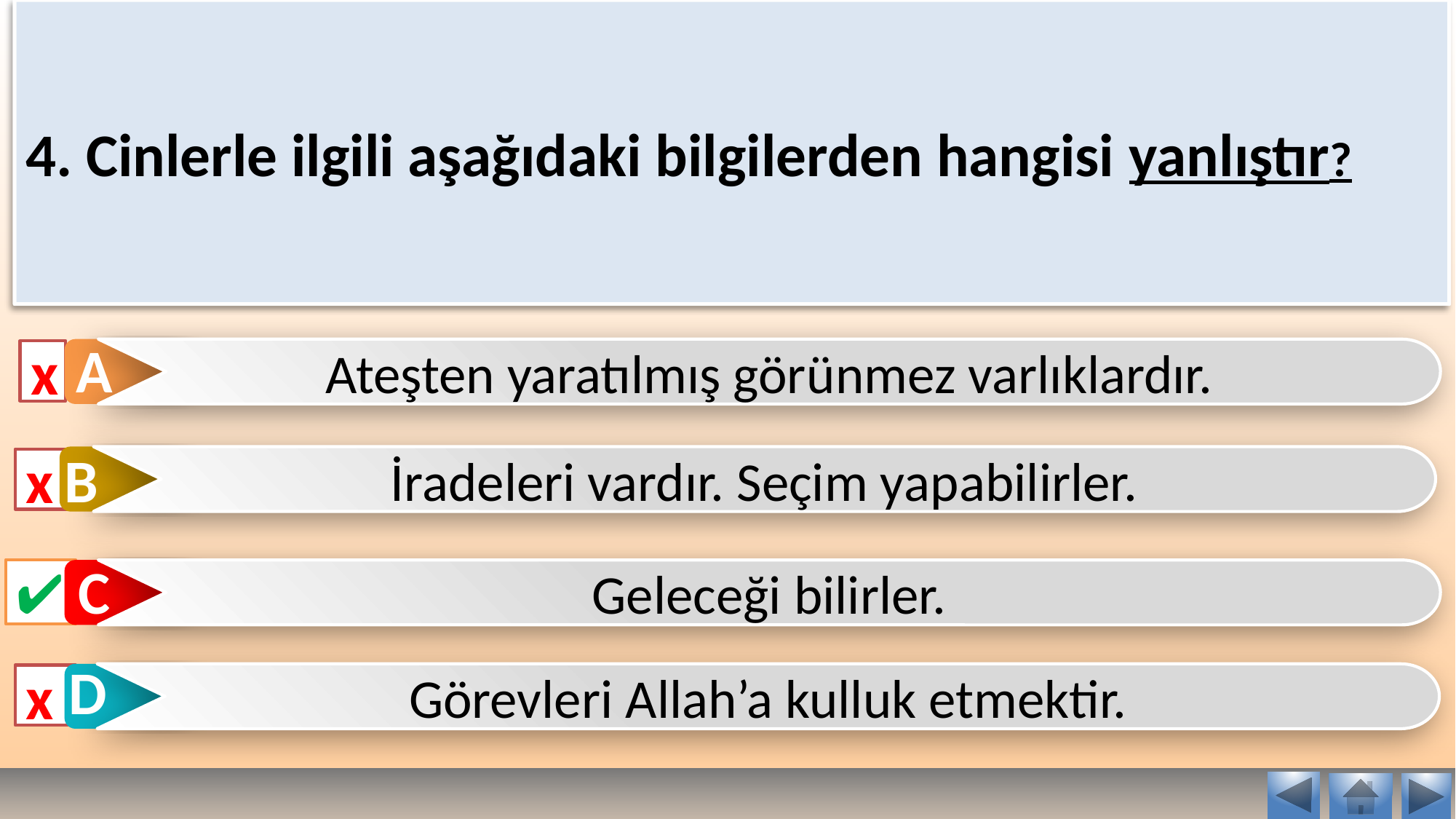

4. Cinlerle ilgili aşağıdaki bilgilerden hangisi yanlıştır?
A

Ateşten yaratılmış görünmez varlıklardır.
x
B

İradeleri vardır. Seçim yapabilirler.
x
C
✔

Geleceği bilirler.
D

Görevleri Allah’a kulluk etmektir.
x